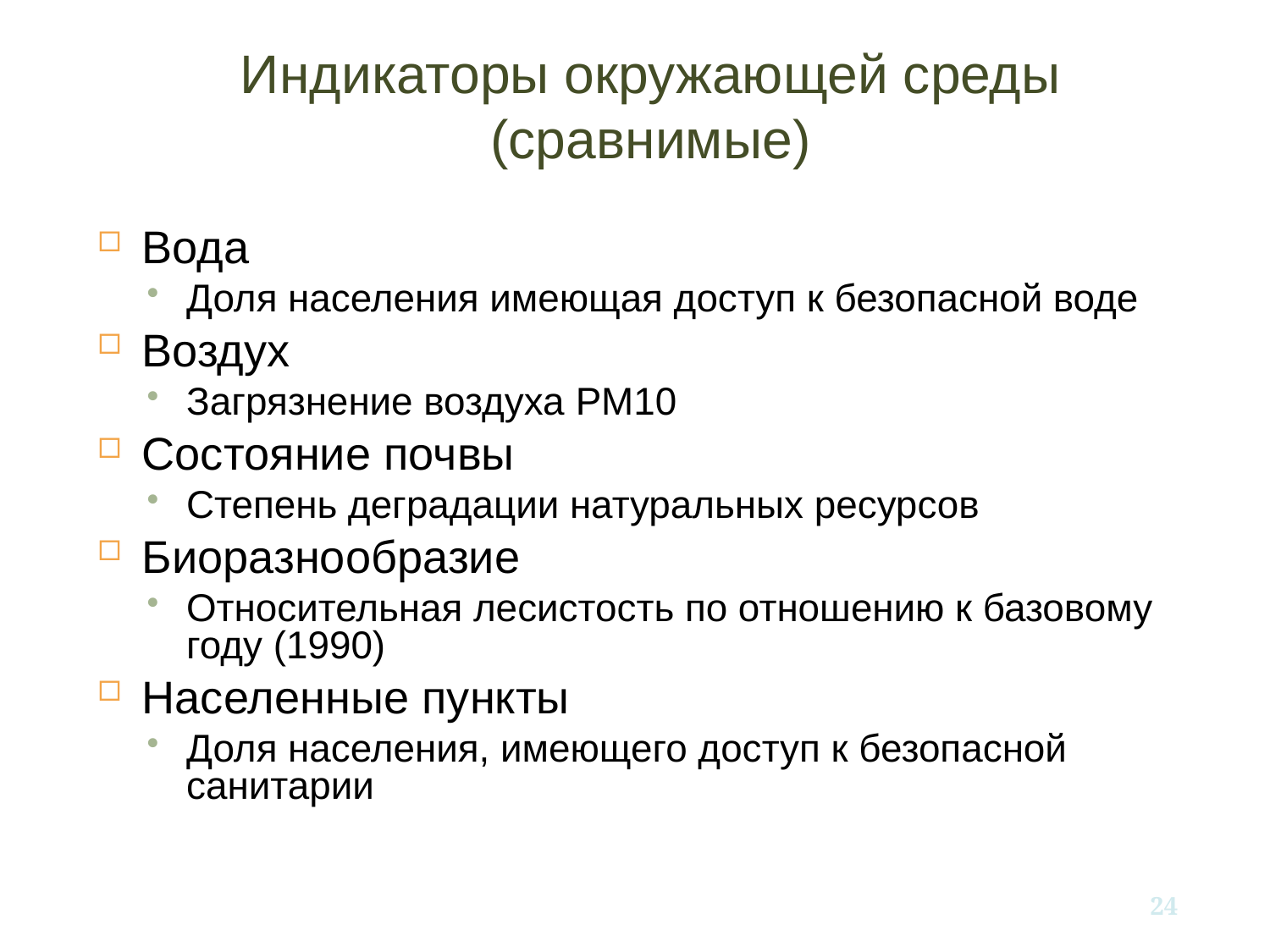

Индикаторы окружающей среды (сравнимые)
Вода
Доля населения имеющая доступ к безопасной воде
Воздух
Загрязнение воздуха PM10
Состояние почвы
Степень деградации натуральных ресурсов
Биоразнообразие
Относительная лесистость по отношению к базовому году (1990)
Населенные пункты
Доля населения, имеющего доступ к безопасной санитарии
24